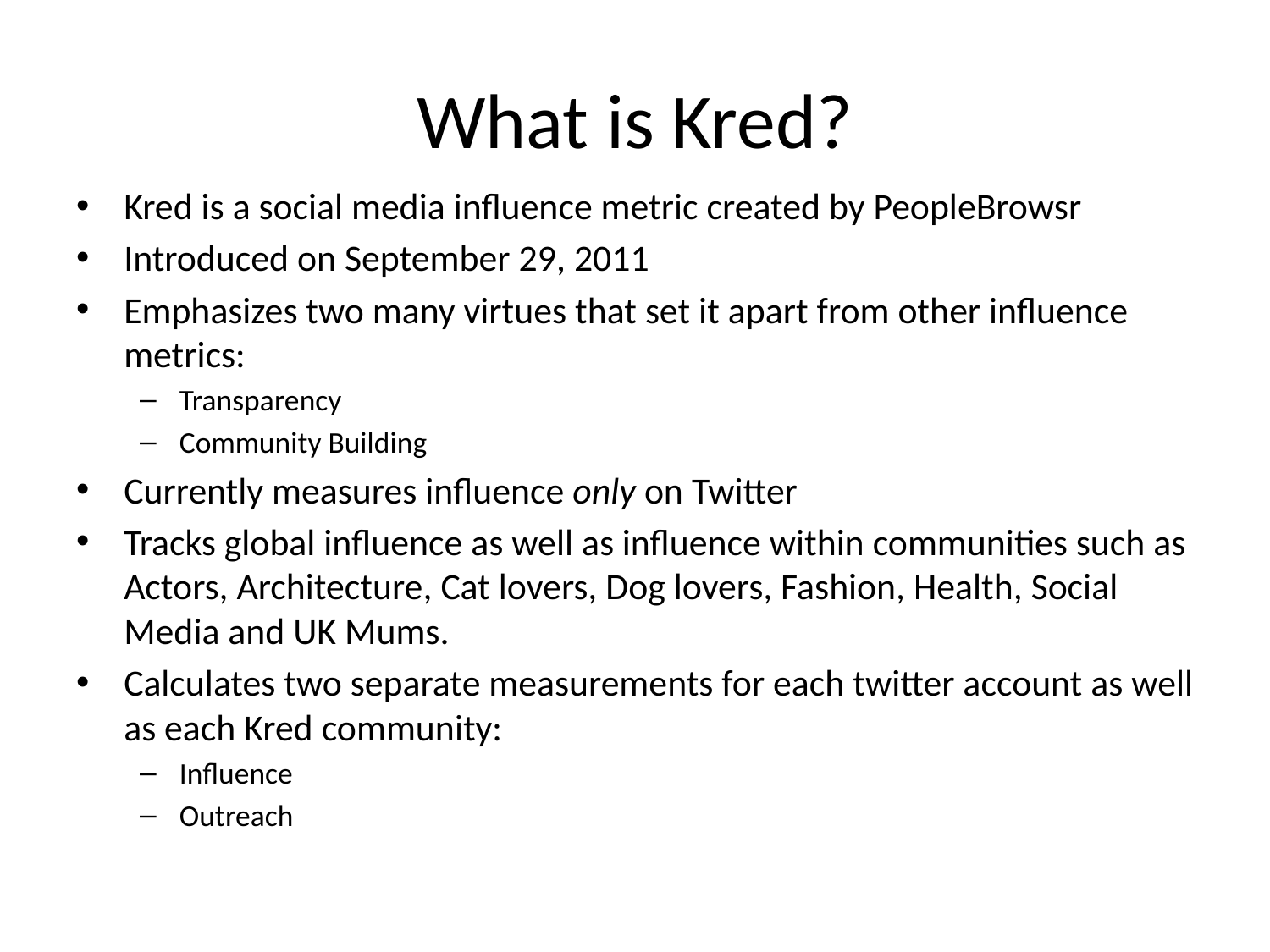

# What is Kred?
Kred is a social media influence metric created by PeopleBrowsr
Introduced on September 29, 2011
Emphasizes two many virtues that set it apart from other influence metrics:
Transparency
Community Building
Currently measures influence only on Twitter
Tracks global influence as well as influence within communities such as Actors, Architecture, Cat lovers, Dog lovers, Fashion, Health, Social Media and UK Mums.
Calculates two separate measurements for each twitter account as well as each Kred community:
Influence
Outreach